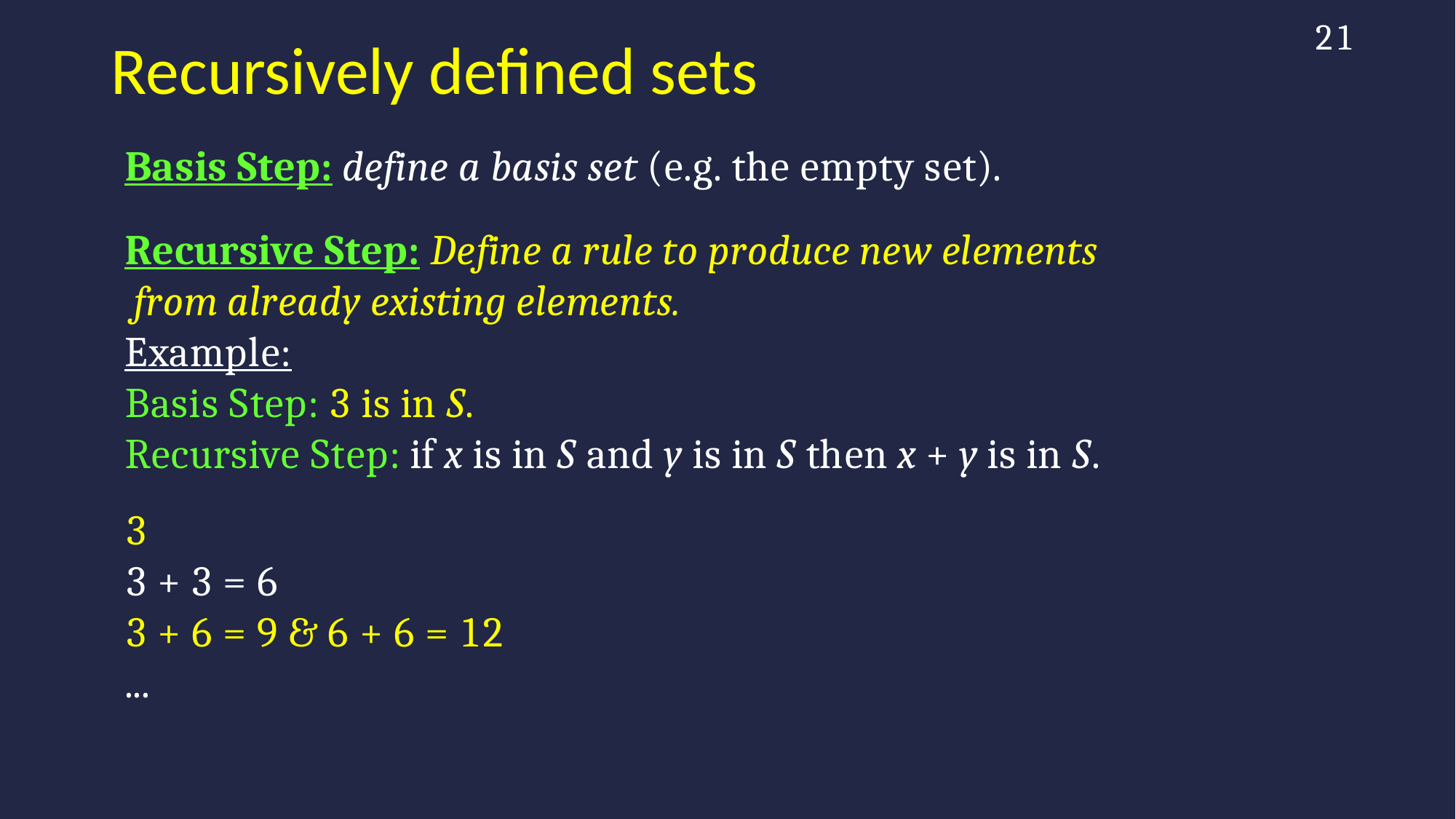

21
# Recursively defined sets
Basis Step: define a basis set (e.g. the empty set).

Recursive Step: Define a rule to produce new elements
 from already existing elements.
Example:
Basis Step: 3 is in S.
Recursive Step: if x is in S and y is in S then x + y is in S.

3
3 + 3 = 6
3 + 6 = 9 & 6 + 6 = 12
...